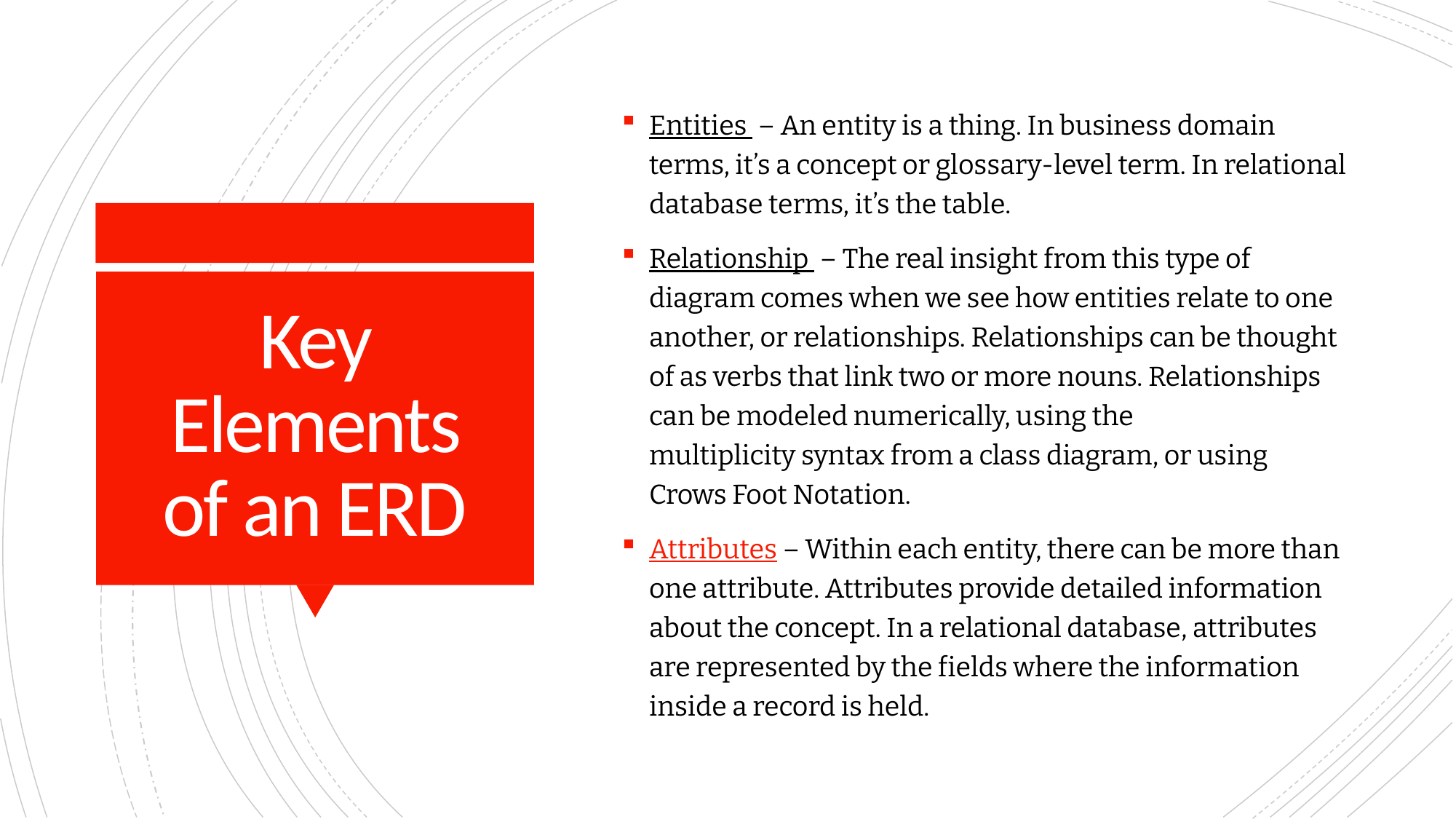

Entities  – An entity is a thing. In business domain terms, it’s a concept or glossary-level term. In relational database terms, it’s the table.
Relationship  – The real insight from this type of diagram comes when we see how entities relate to one another, or relationships. Relationships can be thought of as verbs that link two or more nouns. Relationships can be modeled numerically, using the multiplicity syntax from a class diagram, or using Crows Foot Notation.
Attributes – Within each entity, there can be more than one attribute. Attributes provide detailed information about the concept. In a relational database, attributes are represented by the fields where the information inside a record is held.

# Key Elements of an ERD